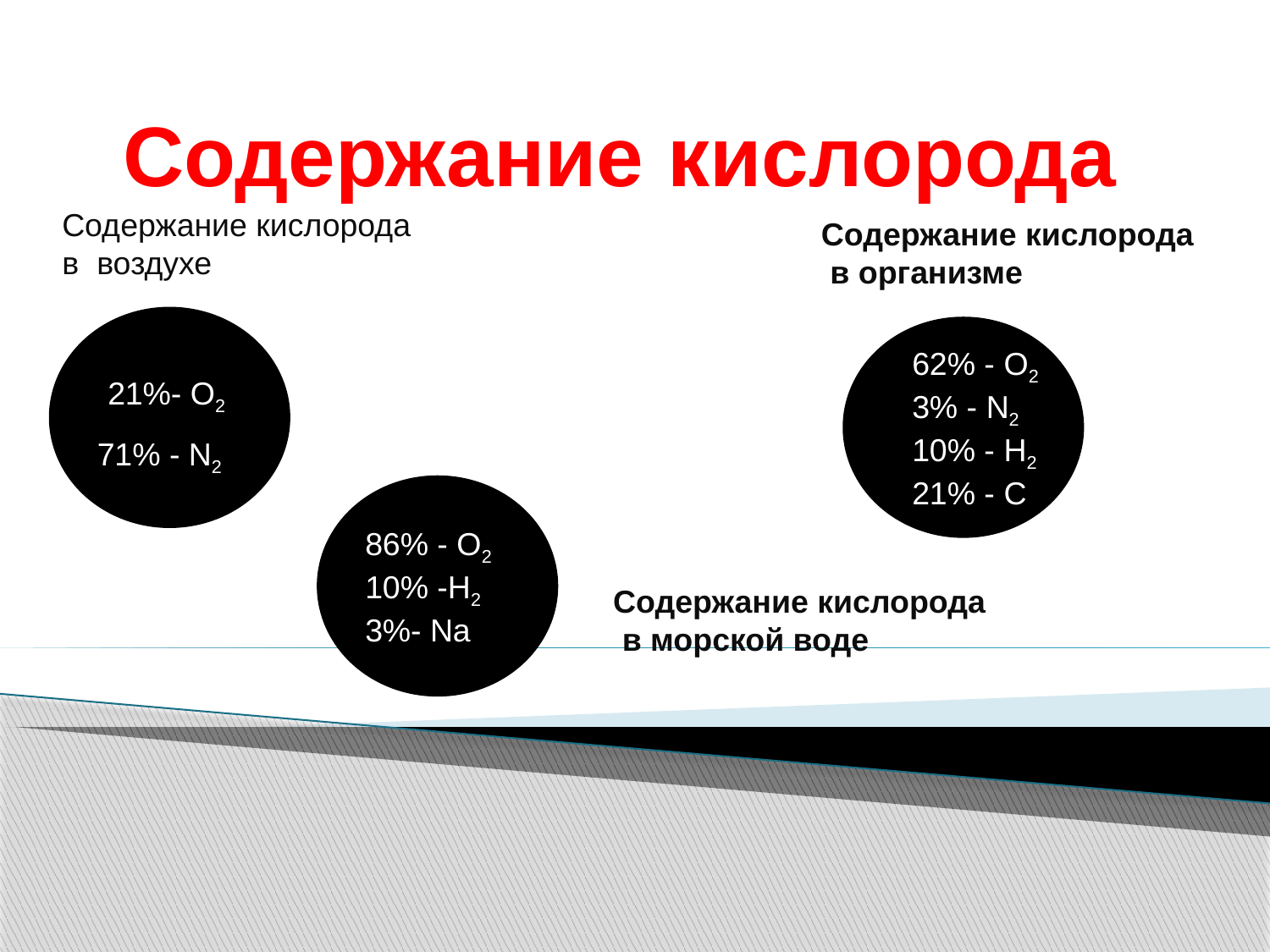

# Содержание кислорода
Содержание кислорода
в  воздухе
Содержание кислорода
 в организме

71% - N2

62% - О2
3% - N2
10% - H2
21% - C
21%- O2

86% - О2
10% -Н2
3%- Na

Содержание кислорода
 в морской воде